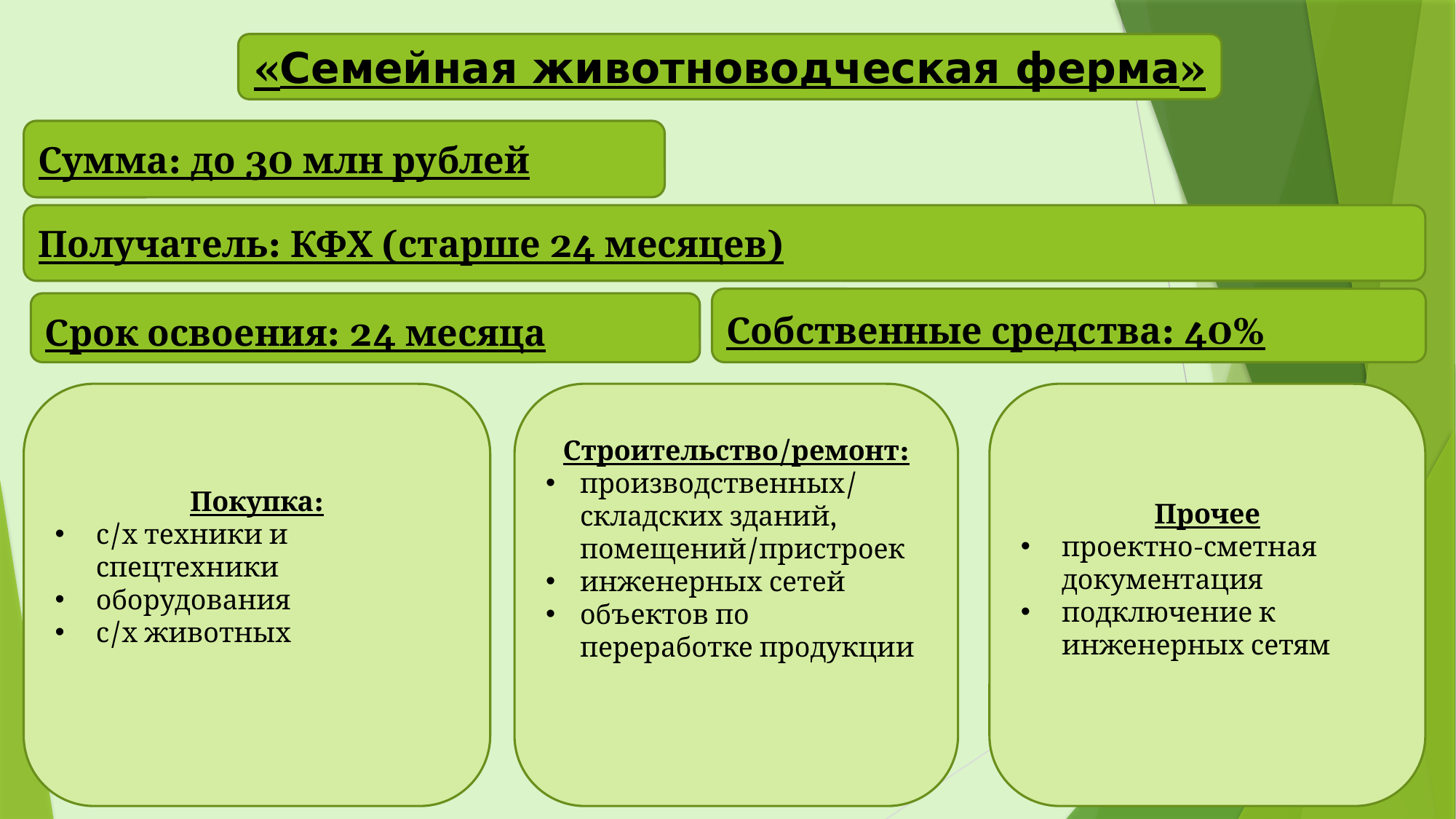

«Семейная животноводческая ферма»
Сумма: до 30 млн рублей
Получатель: КФХ (старше 24 месяцев)

Собственные средства: 40%

Срок освоения: 24 месяца

Прочее
проектно-сметная документация
подключение к инженерных сетям

Строительство/ремонт:
производственных/складских зданий, помещений/пристроек
инженерных сетей
объектов по переработке продукции

Покупка:
с/х техники и спецтехники
оборудования
с/х животных